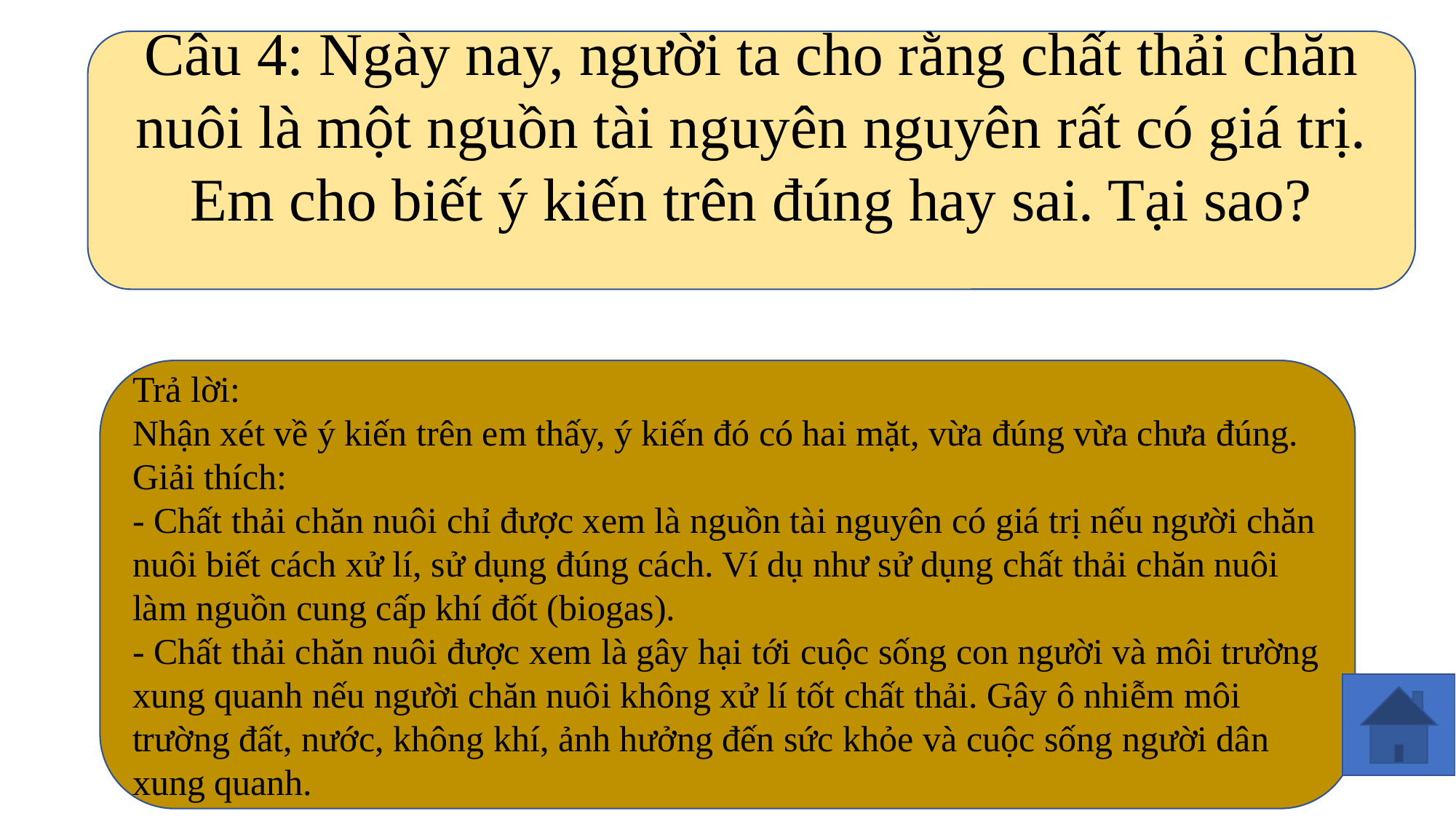

Câu 4: Ngày nay, người ta cho rằng chất thải chăn nuôi là một nguồn tài nguyên nguyên rất có giá trị. Em cho biết ý kiến trên đúng hay sai. Tại sao?

#

Trả lời:
Nhận xét về ý kiến trên em thấy, ý kiến đó có hai mặt, vừa đúng vừa chưa đúng.
Giải thích:
- Chất thải chăn nuôi chỉ được xem là nguồn tài nguyên có giá trị nếu người chăn nuôi biết cách xử lí, sử dụng đúng cách. Ví dụ như sử dụng chất thải chăn nuôi làm nguồn cung cấp khí đốt (biogas).
- Chất thải chăn nuôi được xem là gây hại tới cuộc sống con người và môi trường xung quanh nếu người chăn nuôi không xử lí tốt chất thải. Gây ô nhiễm môi trường đất, nước, không khí, ảnh hưởng đến sức khỏe và cuộc sống người dân xung quanh.